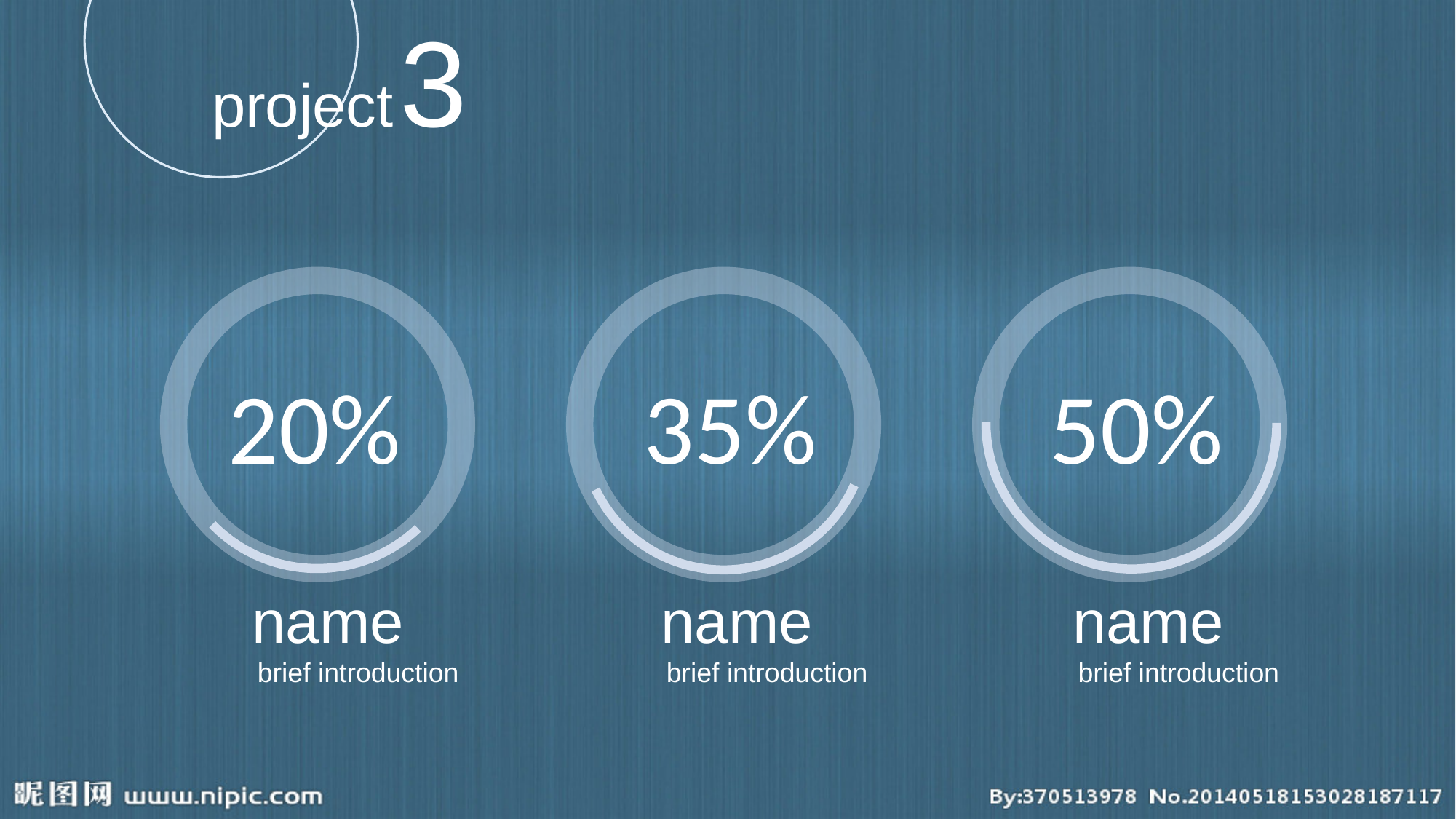

project 3

20%
35%
50%
name
name
name
brief introduction
brief introduction
brief introduction